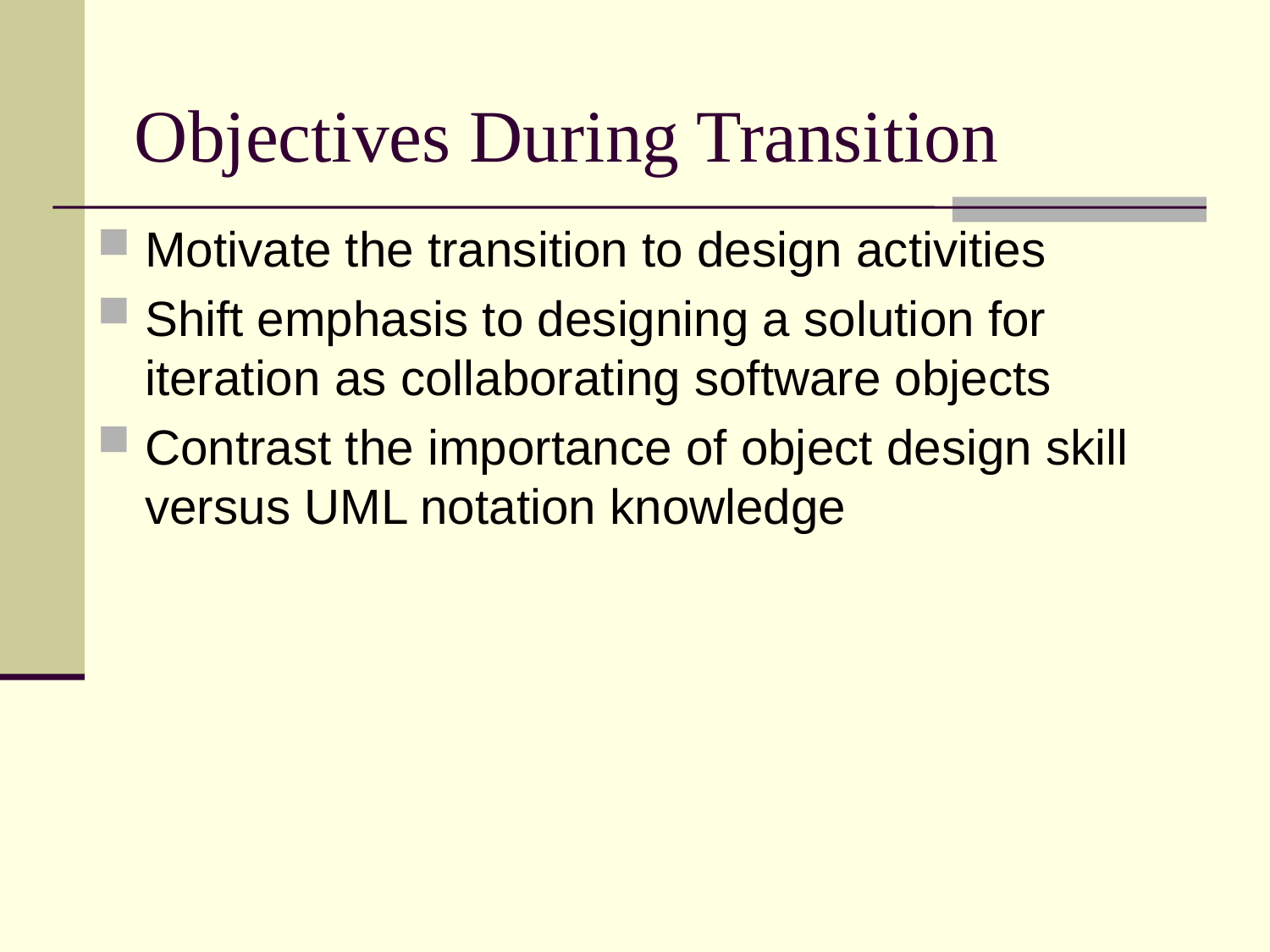

# Objectives During Transition
Motivate the transition to design activities
Shift emphasis to designing a solution for iteration as collaborating software objects
Contrast the importance of object design skill versus UML notation knowledge